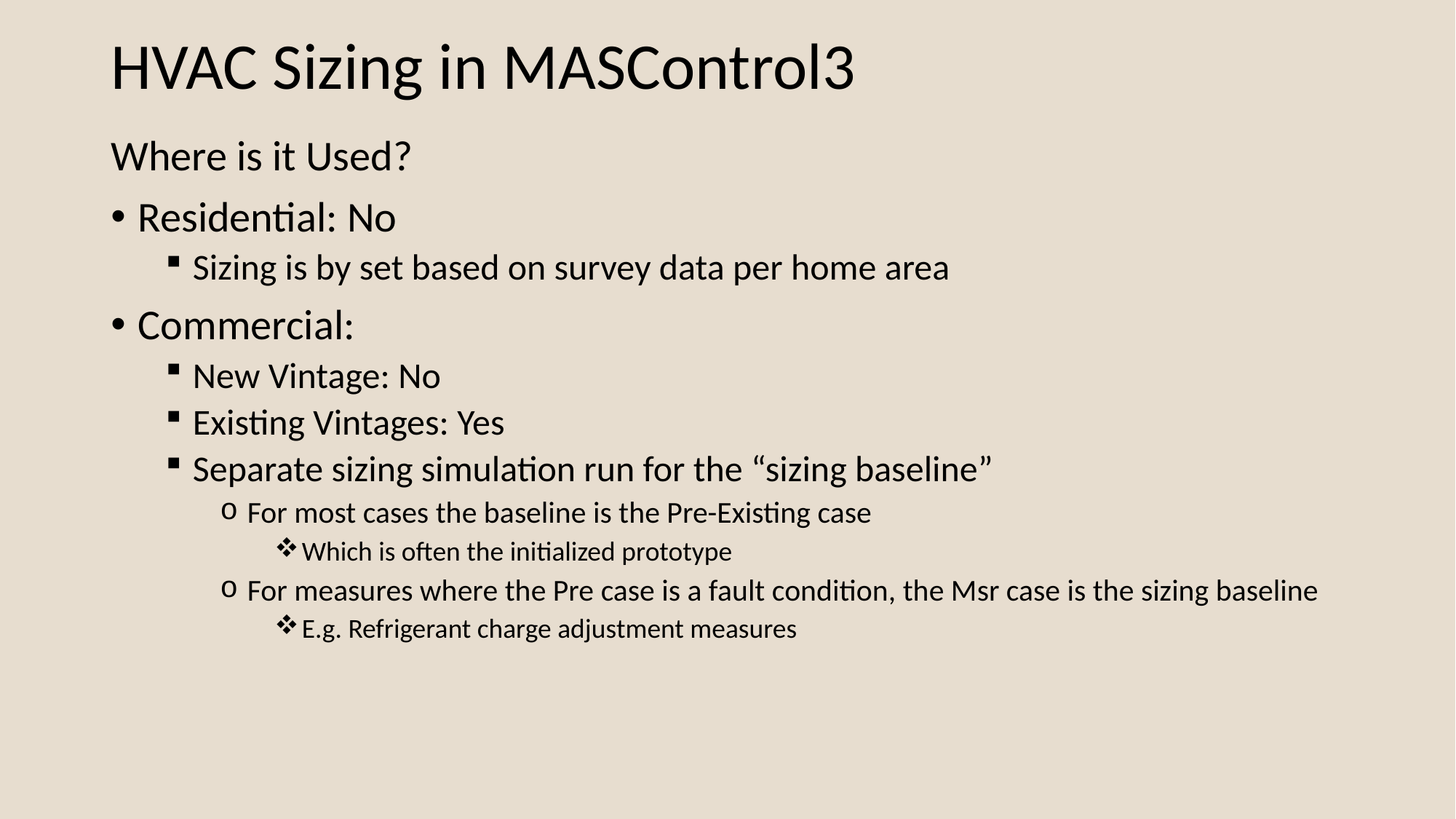

# HVAC Sizing in MASControl3
Where is it Used?
Residential: No
Sizing is by set based on survey data per home area
Commercial:
New Vintage: No
Existing Vintages: Yes
Separate sizing simulation run for the “sizing baseline”
For most cases the baseline is the Pre-Existing case
Which is often the initialized prototype
For measures where the Pre case is a fault condition, the Msr case is the sizing baseline
E.g. Refrigerant charge adjustment measures